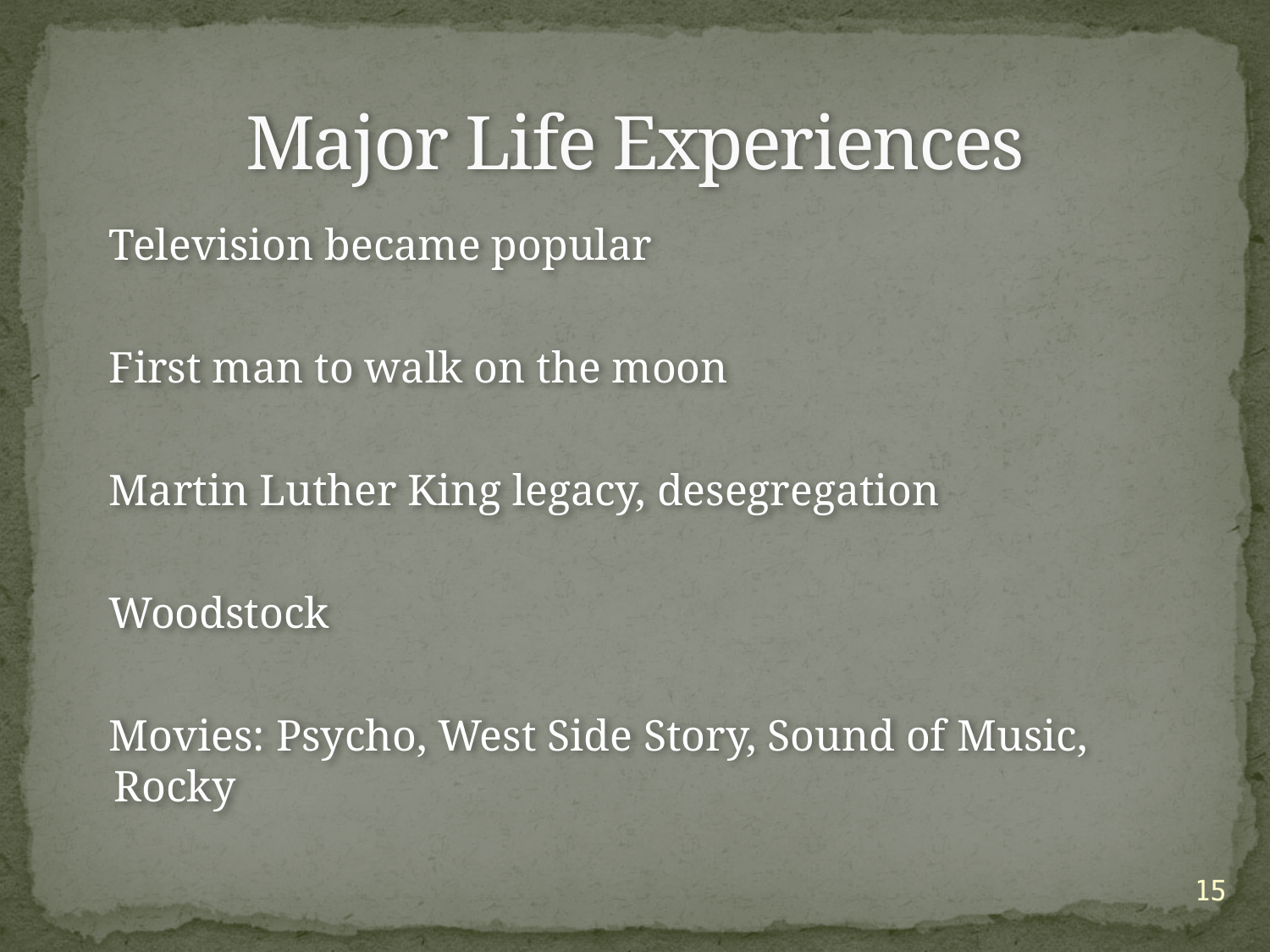

# Major Life Experiences
   Television became popular

   First man to walk on the moon

   Martin Luther King legacy, desegregation

   Woodstock

   Movies: Psycho, West Side Story, Sound of Music, Rocky

15